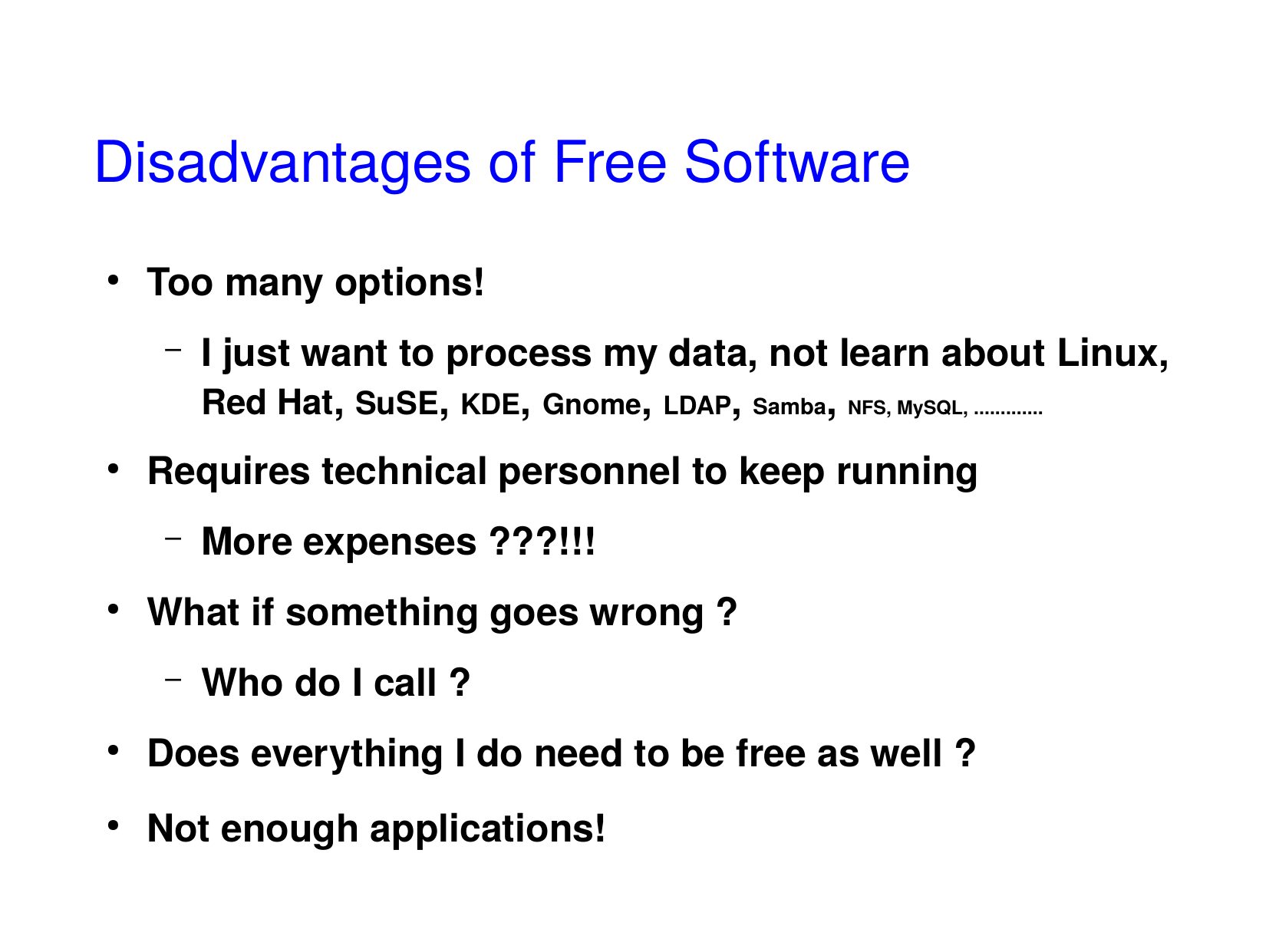

# Disadvantages of Free Software
Too many options!
I just want to process my data, not learn about Linux, Red Hat, SuSE, KDE, Gnome, LDAP, Samba, NFS, MySQL, .............
Requires technical personnel to keep running
More expenses ???!!!
What if something goes wrong ?
Who do I call ?
Does everything I do need to be free as well ?
Not enough applications!